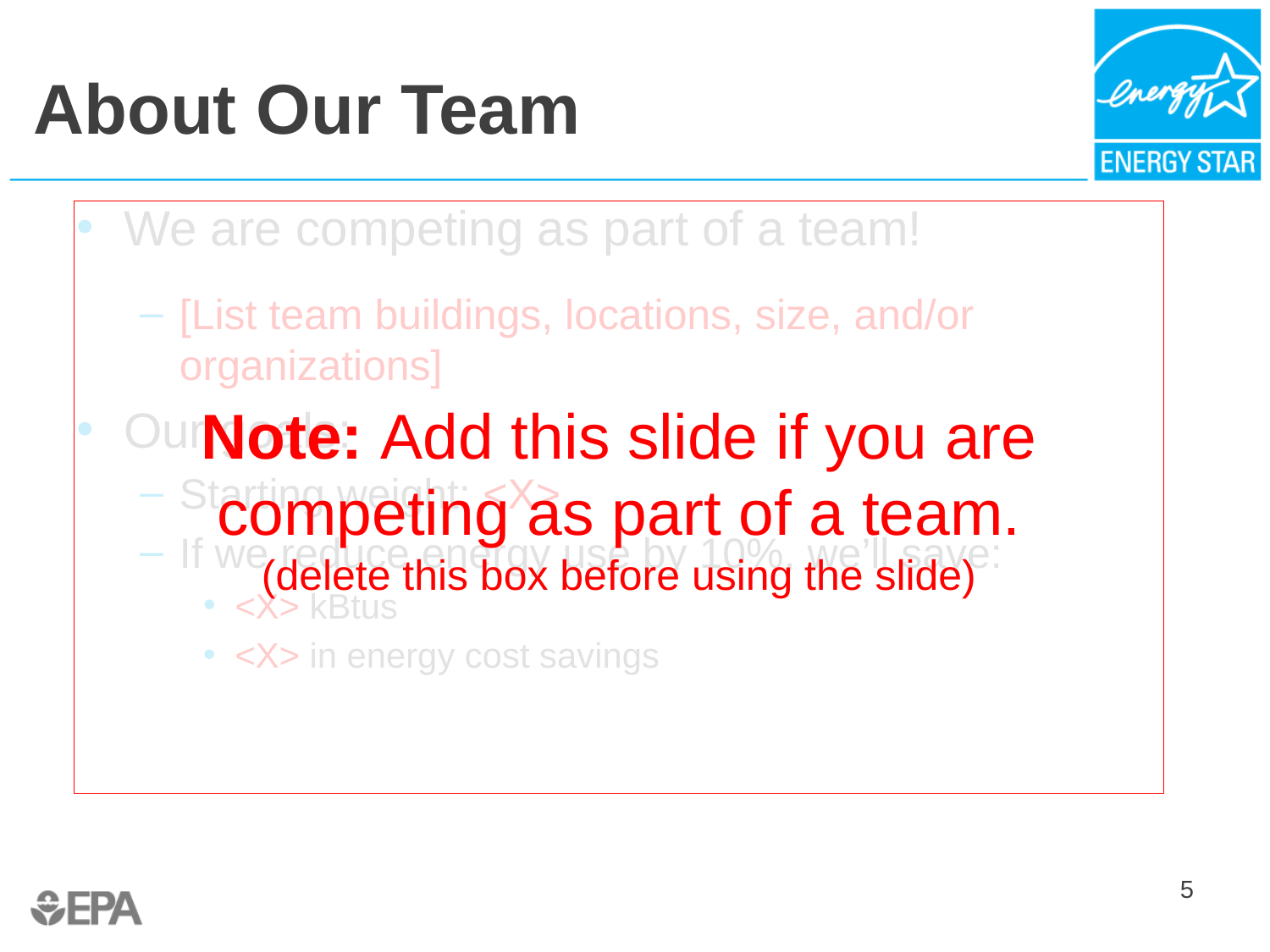

# About Our Team
We are competing as part of a team!
[List team buildings, locations, size, and/or organizations]
Our goals:
Starting weight: <X>
If we reduce energy use by 10%, we’ll save:
<X> kBtus
<X> in energy cost savings
Note: Add this slide if you are competing as part of a team.
(delete this box before using the slide)
5